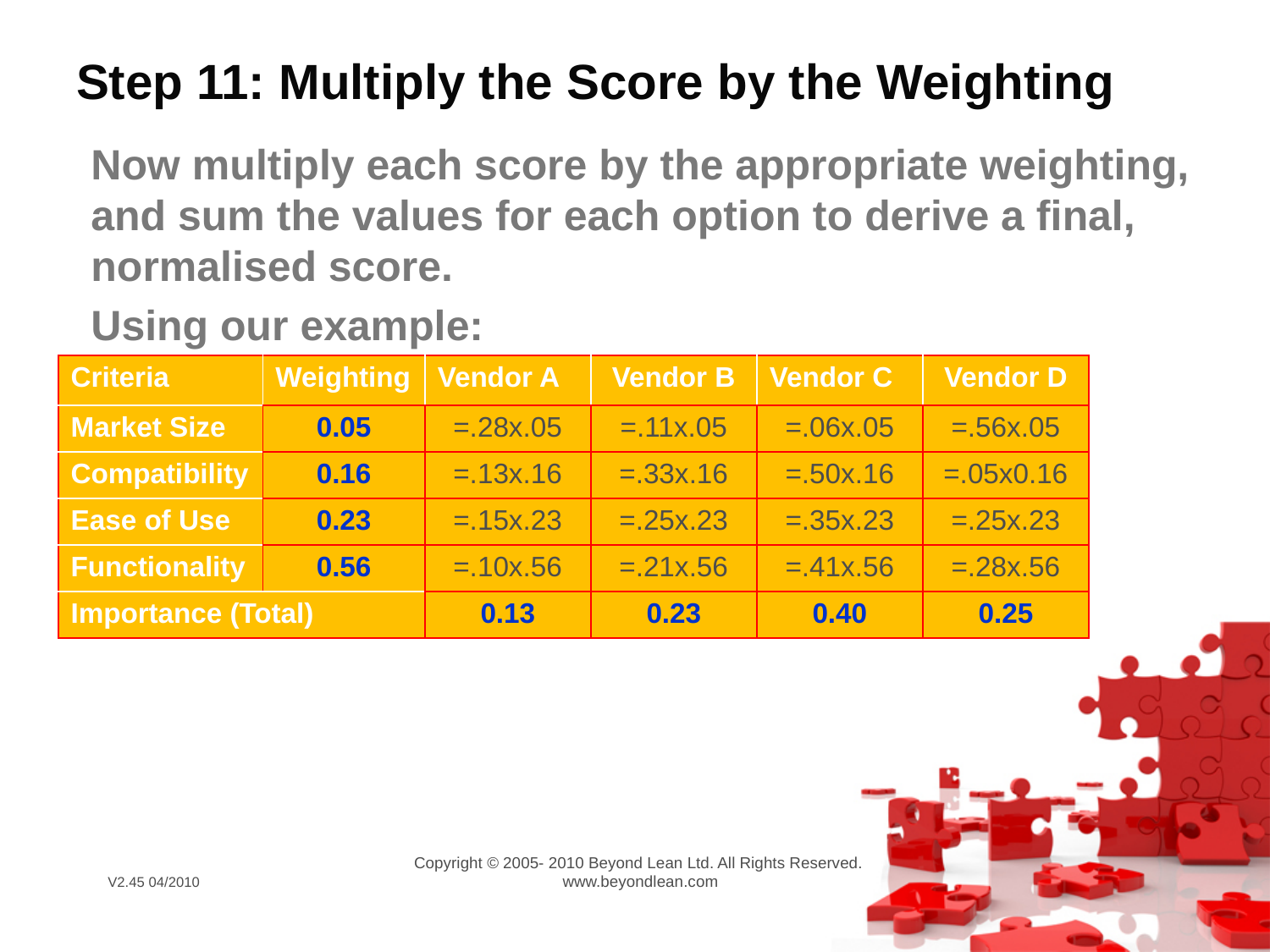

# Step 11: Multiply the Score by the Weighting
Now multiply each score by the appropriate weighting, and sum the values for each option to derive a final, normalised score.
Using our example:

| Criteria | Weighting | Vendor A | Vendor B | Vendor C | Vendor D |
| --- | --- | --- | --- | --- | --- |
| Market Size | 0.05 | =.28x.05 | =.11x.05 | =.06x.05 | =.56x.05 |
| Compatibility | 0.16 | =.13x.16 | =.33x.16 | =.50x.16 | =.05x0.16 |
| Ease of Use | 0.23 | =.15x.23 | =.25x.23 | =.35x.23 | =.25x.23 |
| Functionality | 0.56 | =.10x.56 | =.21x.56 | =.41x.56 | =.28x.56 |
| Importance (Total) |  | 0.13 | 0.23 | 0.40 | 0.25 |